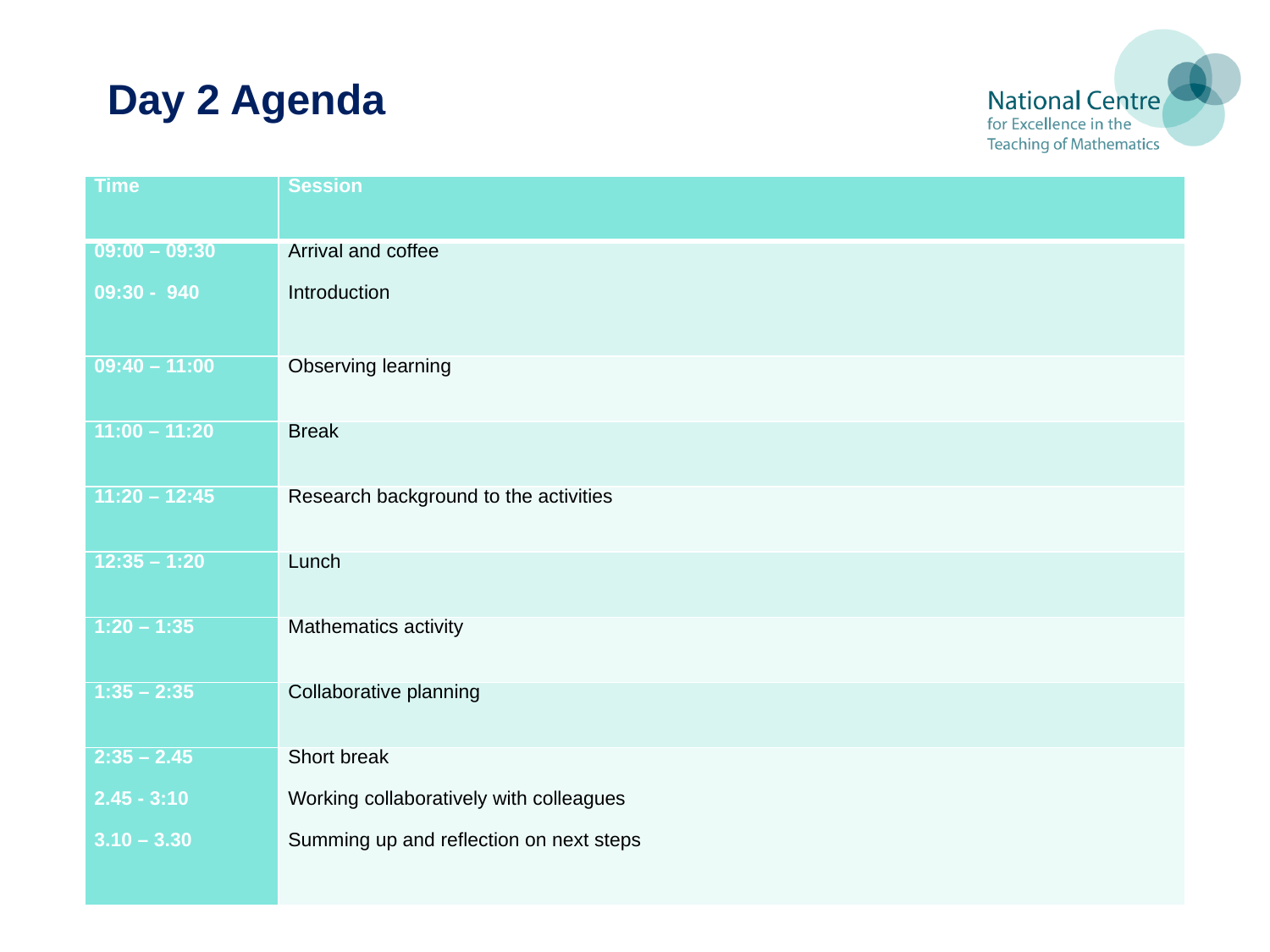

Day 2 Agenda
| Time | Session |
| --- | --- |
| 09:00 – 09:30 09:30 - 940 | Arrival and coffee Introduction |
| 09:40 – 11:00 | Observing learning |
| 11:00 – 11:20 | Break |
| 11:20 – 12:45 | Research background to the activities |
| 12:35 – 1:20 | Lunch |
| 1:20 – 1:35 | Mathematics activity |
| 1:35 – 2:35 | Collaborative planning |
| 2:35 – 2.45 2.45 - 3:10 3.10 – 3.30 | Short break Working collaboratively with colleagues  Summing up and reflection on next steps |